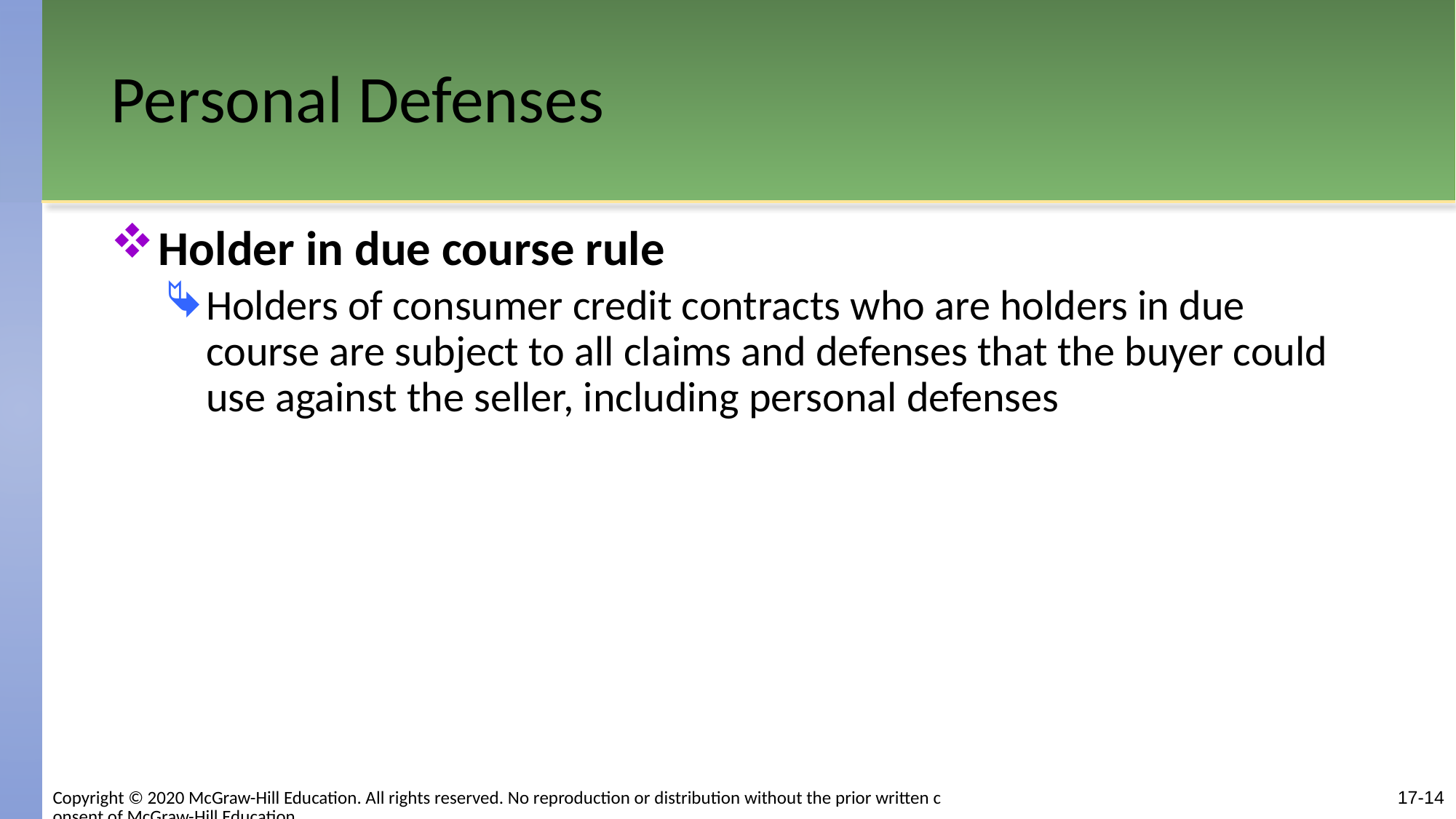

# Personal Defenses
Holder in due course rule
Holders of consumer credit contracts who are holders in due course are subject to all claims and defenses that the buyer could use against the seller, including personal defenses

17-14
Copyright © 2020 McGraw-Hill Education. All rights reserved. No reproduction or distribution without the prior written consent of McGraw-Hill Education.